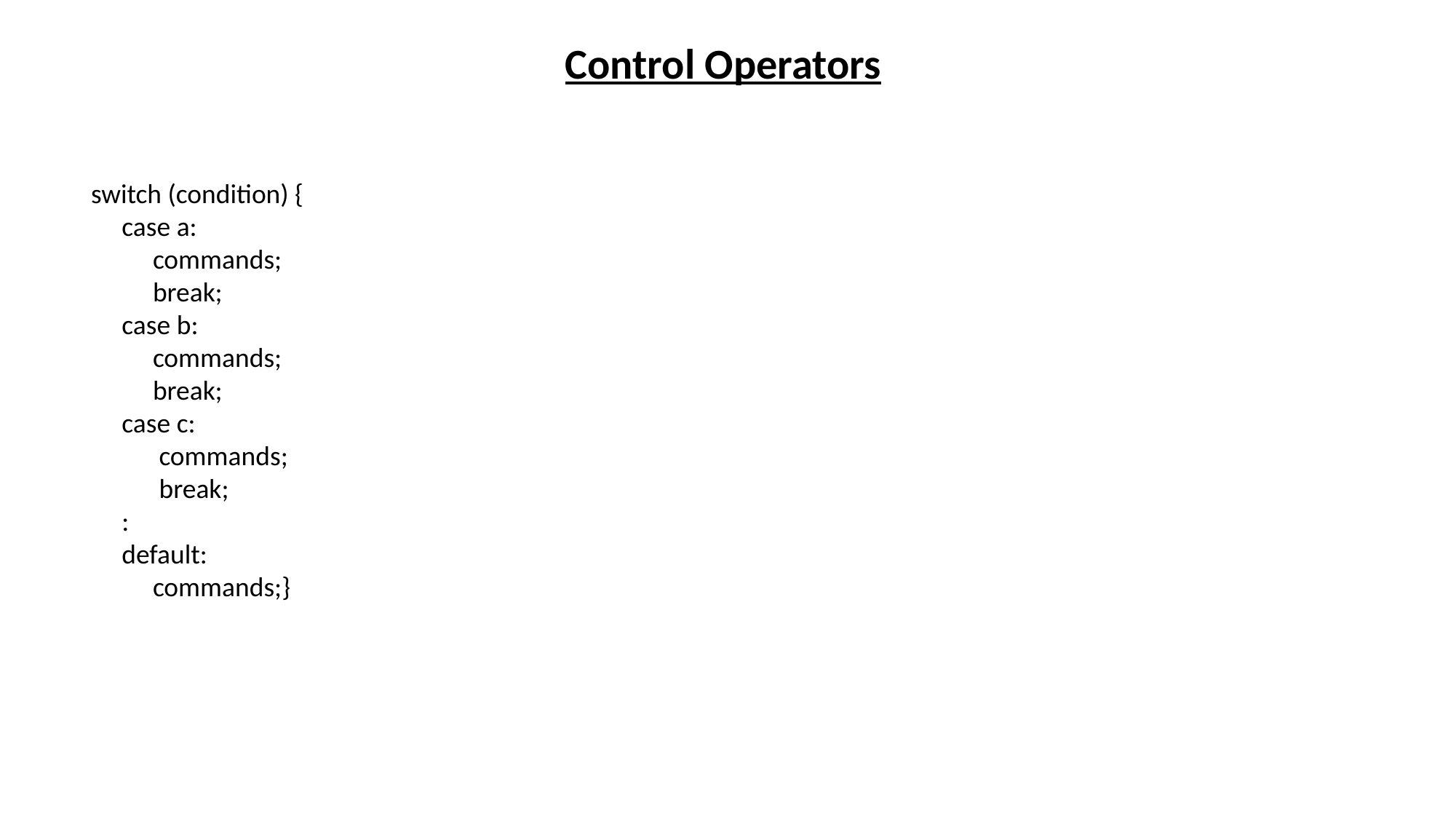

Control Operators
switch (condition) {
     case a:
          commands;
          break;
     case b:
          commands;
          break;
     case c:
           commands;
           break;
     :
     default:
          commands;}